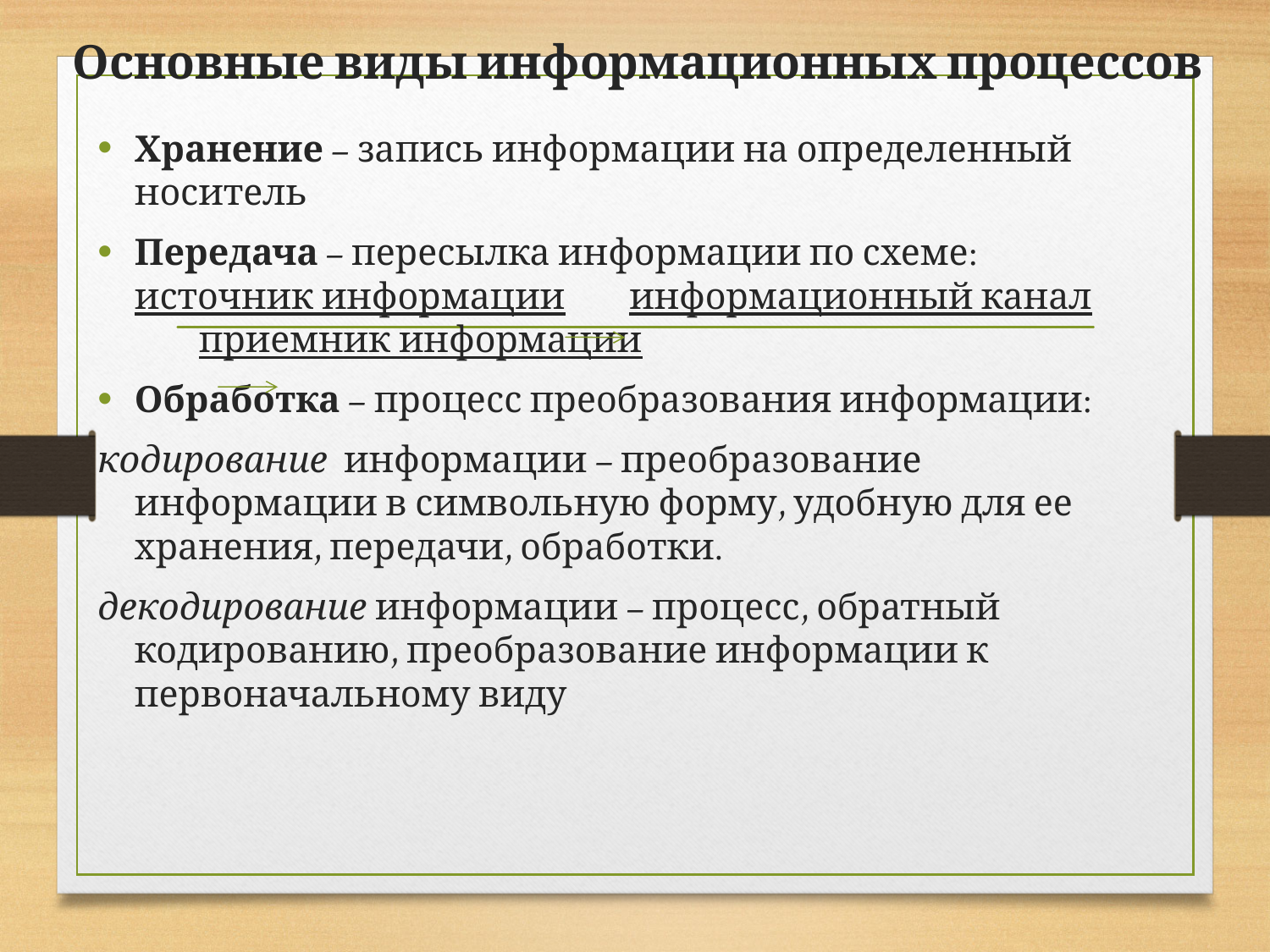

# Основные виды информационных процессов
Хранение – запись информации на определенный носитель
Передача – пересылка информации по схеме: источник информации        информационный канал         приемник информации
Обработка – процесс преобразования информации:
кодирование  информации – преобразование информации в символьную форму, удобную для ее хранения, передачи, обработки.
декодирование информации – процесс, обратный кодированию, преобразование информации к первоначальному виду